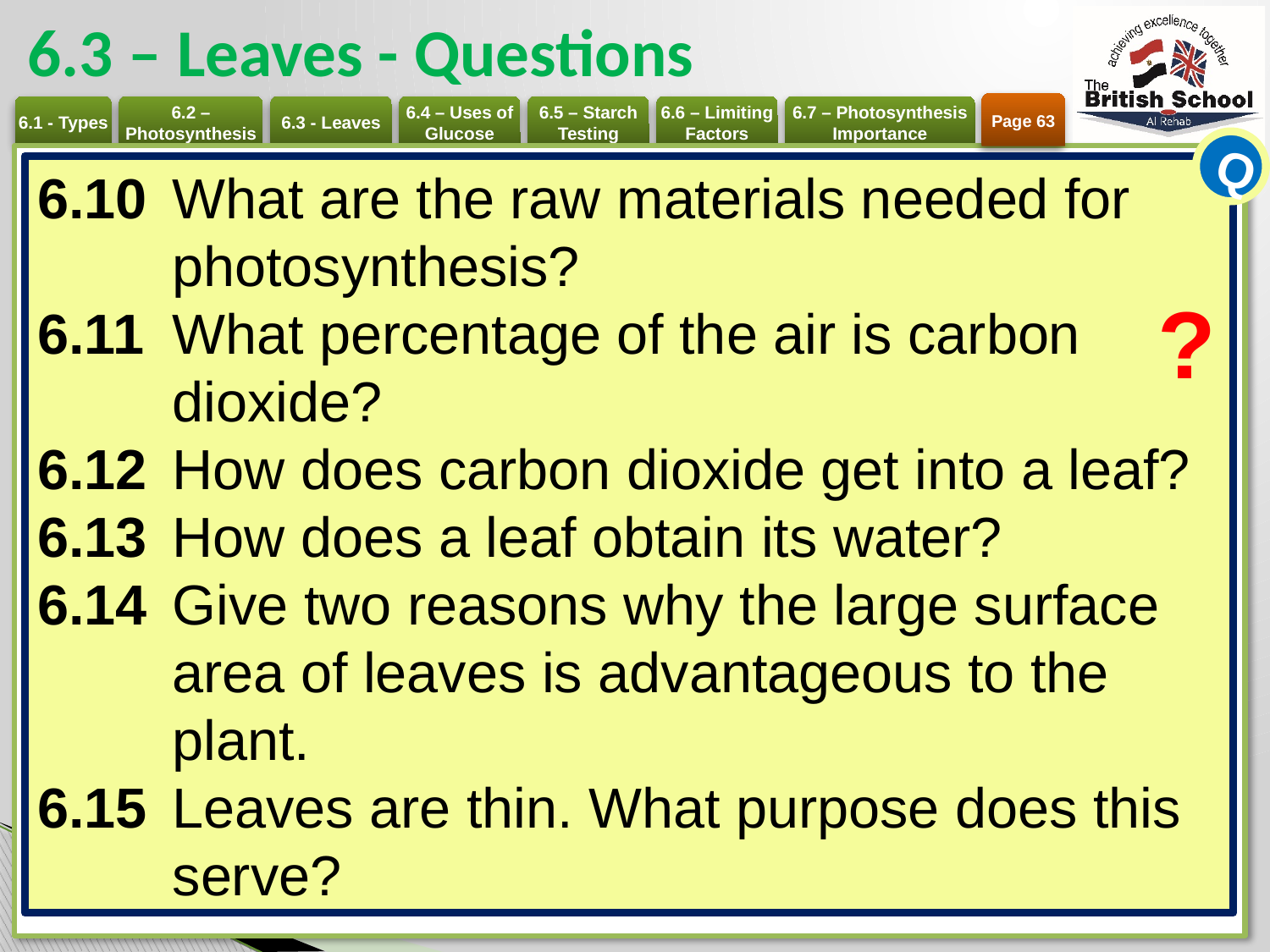

# 6.3 – Leaves - Questions
Page 63
Q
6.10 	What are the raw materials needed for photosynthesis?
6.11 	What percentage of the air is carbon dioxide?
6.12 	How does carbon dioxide get into a leaf?
6.13 	How does a leaf obtain its water?
6.14 	Give two reasons why the large surface area of leaves is advantageous to the plant.
6.15 	Leaves are thin. What purpose does this serve?
?